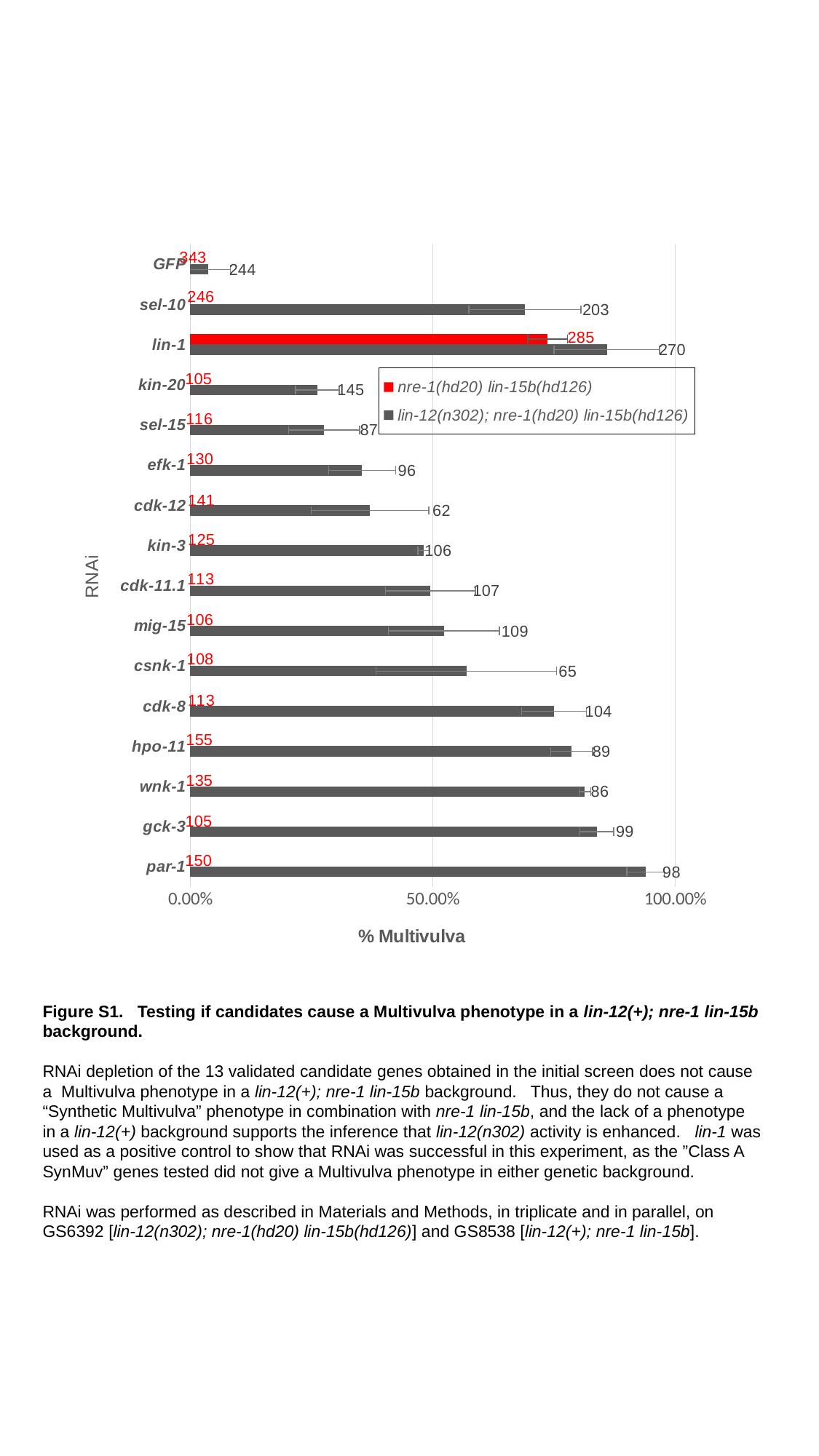

### Chart

| Category | lin-12(n302); nre-1(hd20) lin-15b(hd126) | nre-1(hd20) lin-15b(hd126) |
|---|---|---|
| par-1 | 0.938775510204082 | 0.0 |
| gck-3 | 0.838383838383838 | 0.0 |
| wnk-1 | 0.813953488372093 | 0.0 |
| hpo-11 | 0.786516853932584 | 0.0 |
| cdk-8 | 0.75 | 0.0 |
| csnk-1 | 0.569230769230769 | 0.0 |
| mig-15 | 0.522935779816514 | 0.0 |
| cdk-11.1 | 0.495327102803738 | 0.0 |
| kin-3 | 0.481132075471698 | 0.0 |
| cdk-12 | 0.370967741935484 | 0.0 |
| efk-1 | 0.354166666666667 | 0.0 |
| sel-15 | 0.275862068965517 | 0.0 |
| kin-20 | 0.262068965517241 | 0.0 |
| lin-1 | 0.859259259259259 | 0.736842105263158 |
| sel-10 | 0.690082644628099 | 0.0 |
| GFP | 0.0368852459016393 | 0.0 |
Figure S1.   Testing if candidates cause a Multivulva phenotype in a lin-12(+); nre-1 lin-15b background.

RNAi depletion of the 13 validated candidate genes obtained in the initial screen does not cause a  Multivulva phenotype in a lin-12(+); nre-1 lin-15b background.   Thus, they do not cause a “Synthetic Multivulva” phenotype in combination with nre-1 lin-15b, and the lack of a phenotype in a lin-12(+) background supports the inference that lin-12(n302) activity is enhanced.   lin-1 was used as a positive control to show that RNAi was successful in this experiment, as the ”Class A SynMuv” genes tested did not give a Multivulva phenotype in either genetic background.

RNAi was performed as described in Materials and Methods, in triplicate and in parallel, on GS6392 [lin-12(n302); nre-1(hd20) lin-15b(hd126)] and GS8538 [lin-12(+); nre-1 lin-15b].